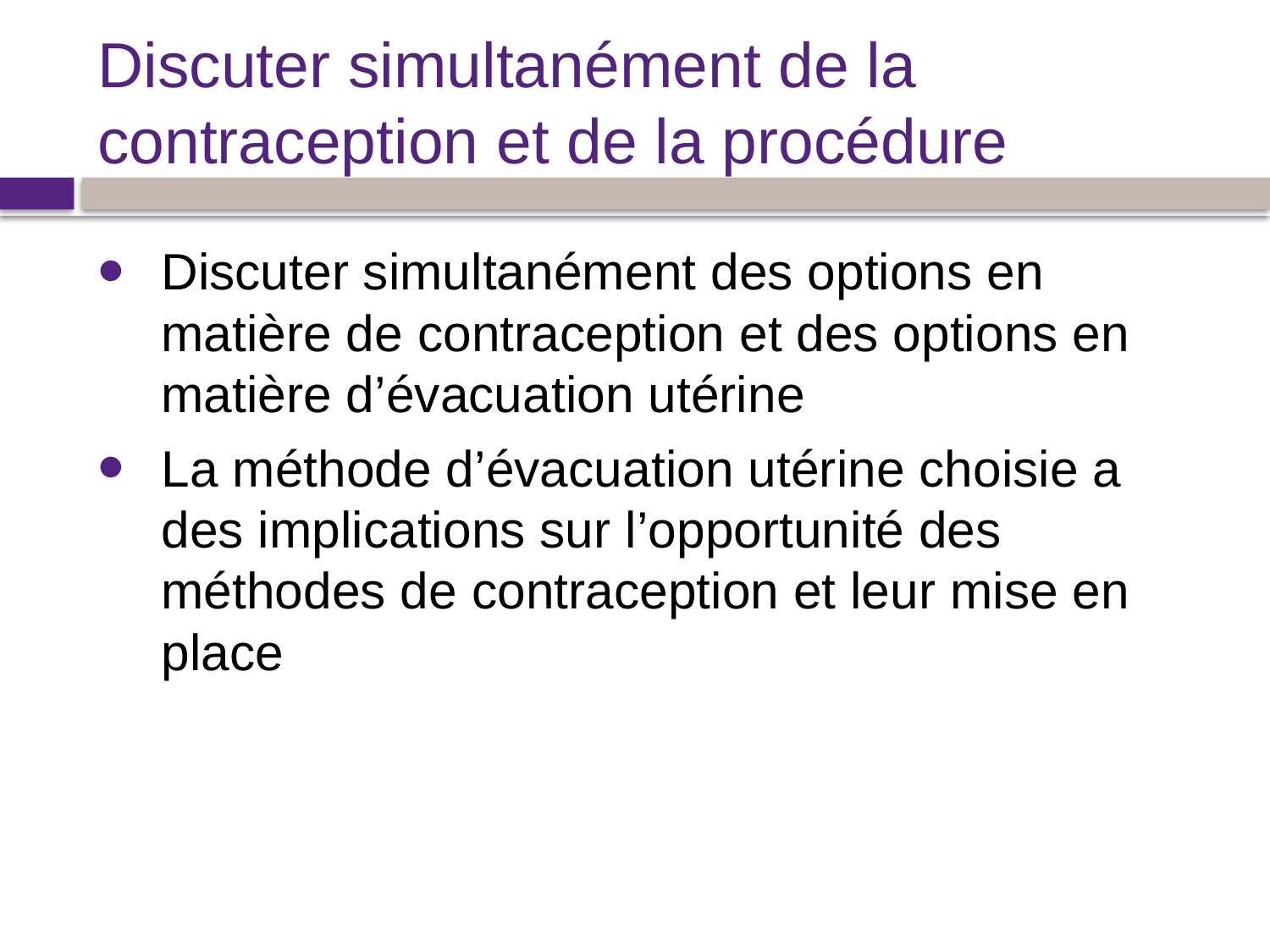

# Discuter simultanément de la contraception et de la procédure
Discuter simultanément des options en matière de contraception et des options en matière d’évacuation utérine
La méthode d’évacuation utérine choisie a des implications sur l’opportunité des méthodes de contraception et leur mise en place